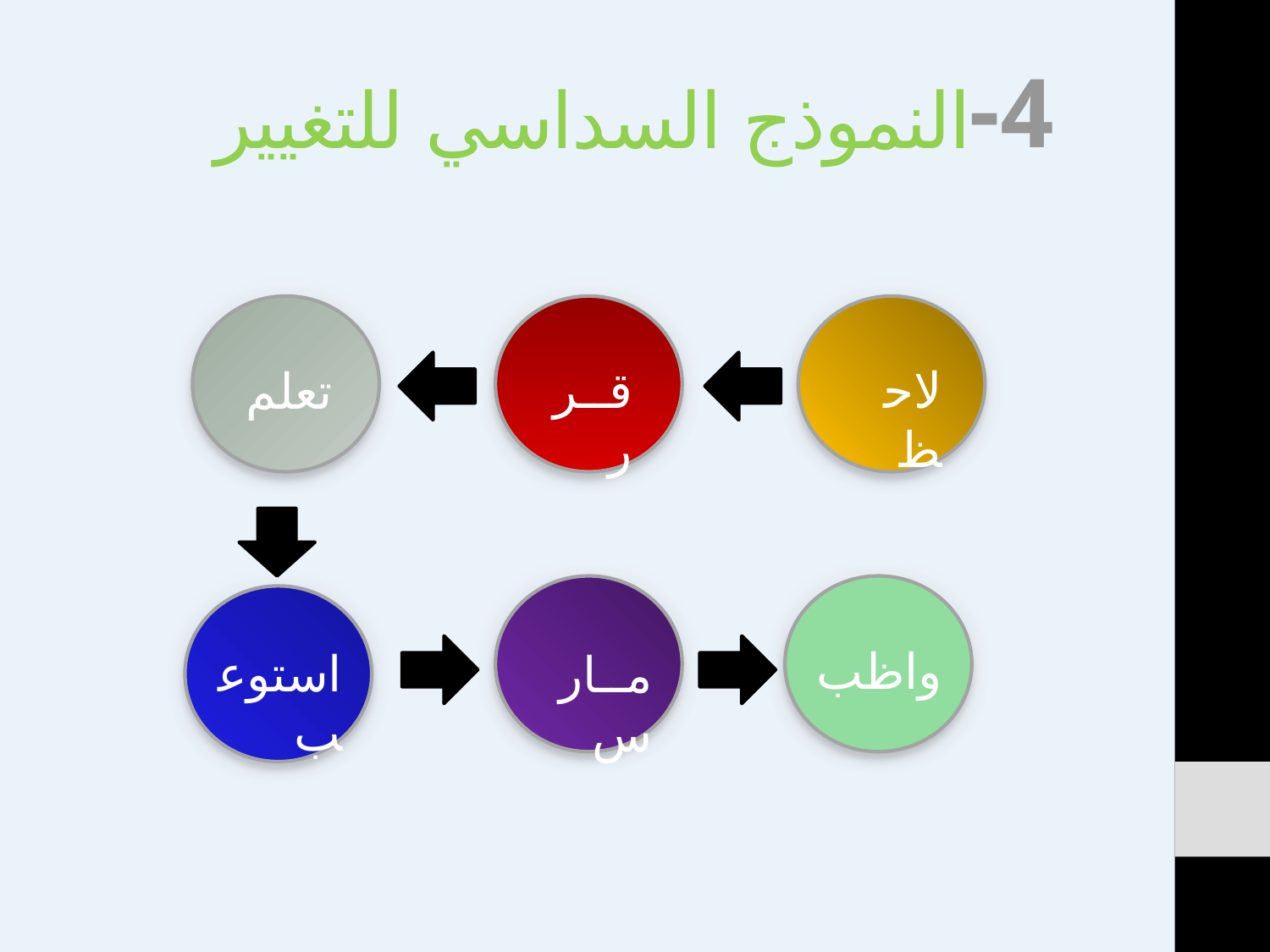

# النموذج السداسي للتغيير
4-

قــرر

لاحظ
تعلم

واظب
استوعب

مــارس